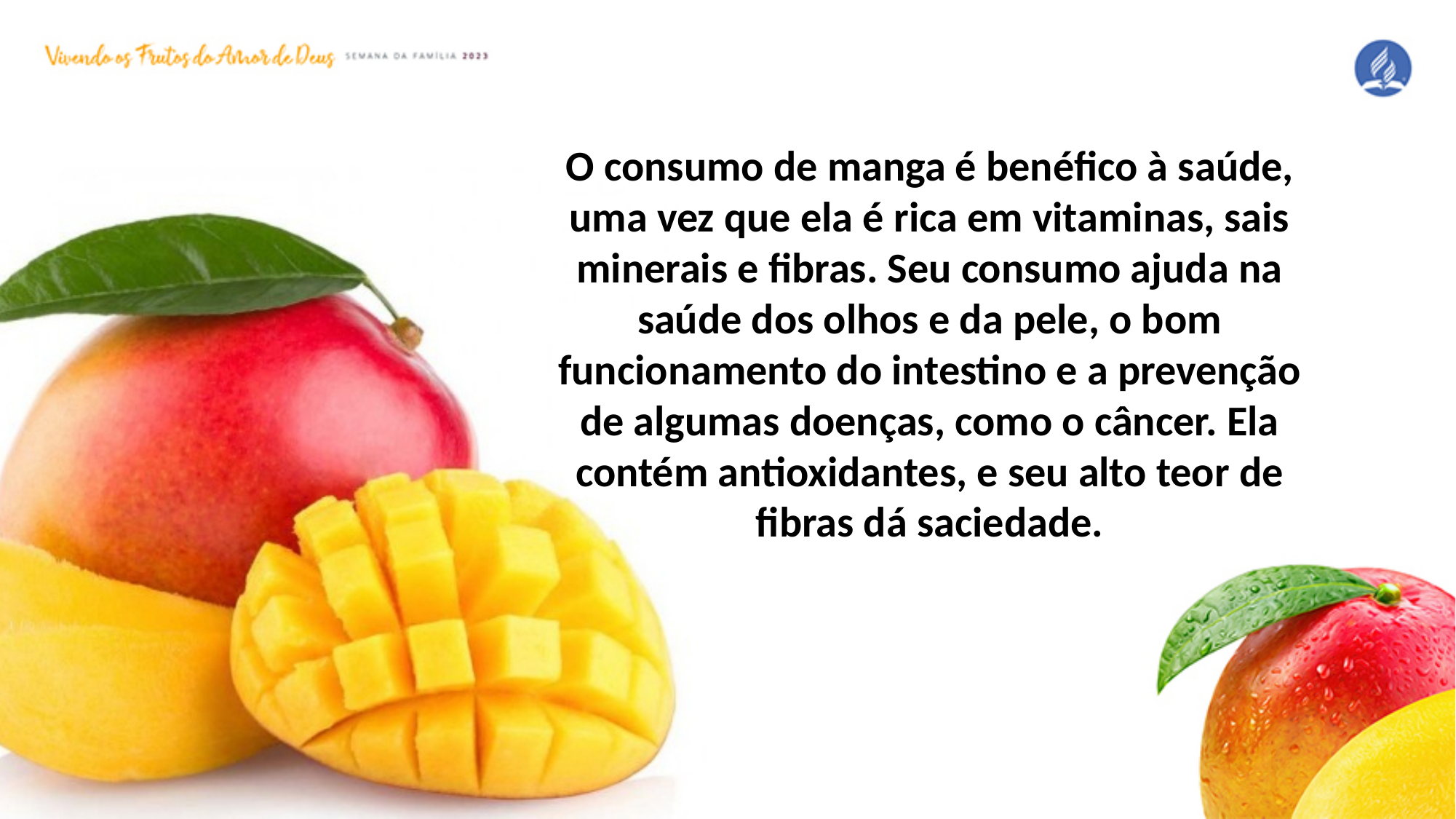

O consumo de manga é benéfico à saúde, uma vez que ela é rica em vitaminas, sais minerais e fibras. Seu consumo ajuda na saúde dos olhos e da pele, o bom funcionamento do intestino e a prevenção de algumas doenças, como o câncer. Ela contém antioxidantes, e seu alto teor de fibras dá saciedade.